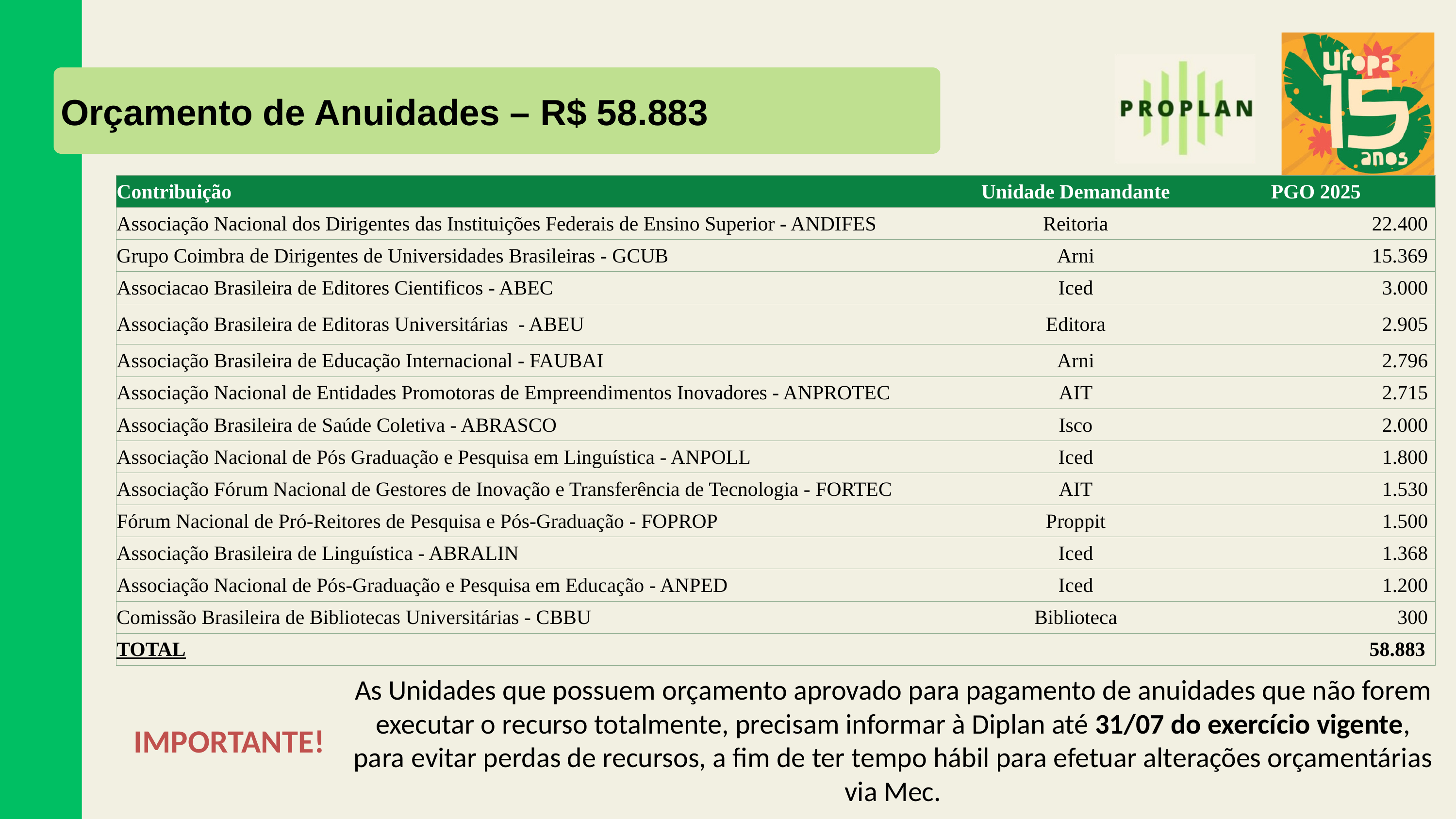

Orçamento de Anuidades – R$ 58.883

| Contribuição | Unidade Demandante | PGO 2025 |
| --- | --- | --- |
| Associação Nacional dos Dirigentes das Instituições Federais de Ensino Superior - ANDIFES | Reitoria | 22.400 |
| Grupo Coimbra de Dirigentes de Universidades Brasileiras - GCUB | Arni | 15.369 |
| Associacao Brasileira de Editores Cientificos - ABEC | Iced | 3.000 |
| Associação Brasileira de Editoras Universitárias - ABEU | Editora | 2.905 |
| Associação Brasileira de Educação Internacional - FAUBAI | Arni | 2.796 |
| Associação Nacional de Entidades Promotoras de Empreendimentos Inovadores - ANPROTEC | AIT | 2.715 |
| Associação Brasileira de Saúde Coletiva - ABRASCO | Isco | 2.000 |
| Associação Nacional de Pós Graduação e Pesquisa em Linguística - ANPOLL | Iced | 1.800 |
| Associação Fórum Nacional de Gestores de Inovação e Transferência de Tecnologia - FORTEC | AIT | 1.530 |
| Fórum Nacional de Pró-Reitores de Pesquisa e Pós-Graduação - FOPROP | Proppit | 1.500 |
| Associação Brasileira de Linguística - ABRALIN | Iced | 1.368 |
| Associação Nacional de Pós-Graduação e Pesquisa em Educação - ANPED | Iced | 1.200 |
| Comissão Brasileira de Bibliotecas Universitárias - CBBU | Biblioteca | 300 |
| TOTAL |  | 58.883 |
As Unidades que possuem orçamento aprovado para pagamento de anuidades que não forem executar o recurso totalmente, precisam informar à Diplan até 31/07 do exercício vigente, para evitar perdas de recursos, a fim de ter tempo hábil para efetuar alterações orçamentárias via Mec.
IMPORTANTE!